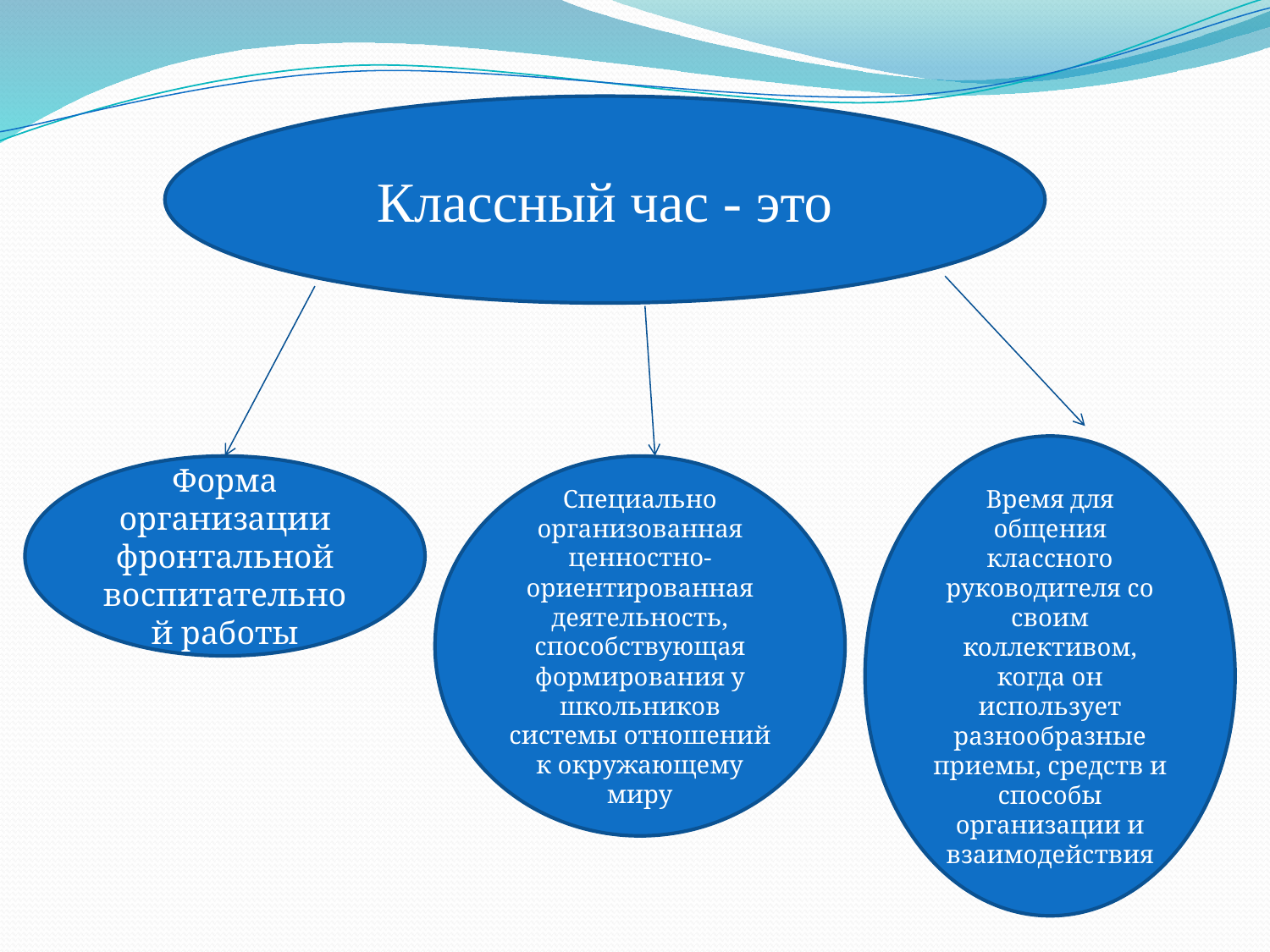

Классный час - это
Время для общения классного руководителя со своим коллективом, когда он использует разнообразные приемы, средств и способы организации и взаимодействия
Форма организации фронтальной воспитательной работы
Специально организованная ценностно-ориентированная деятельность, способствующая формирования у школьников системы отношений к окружающему миру